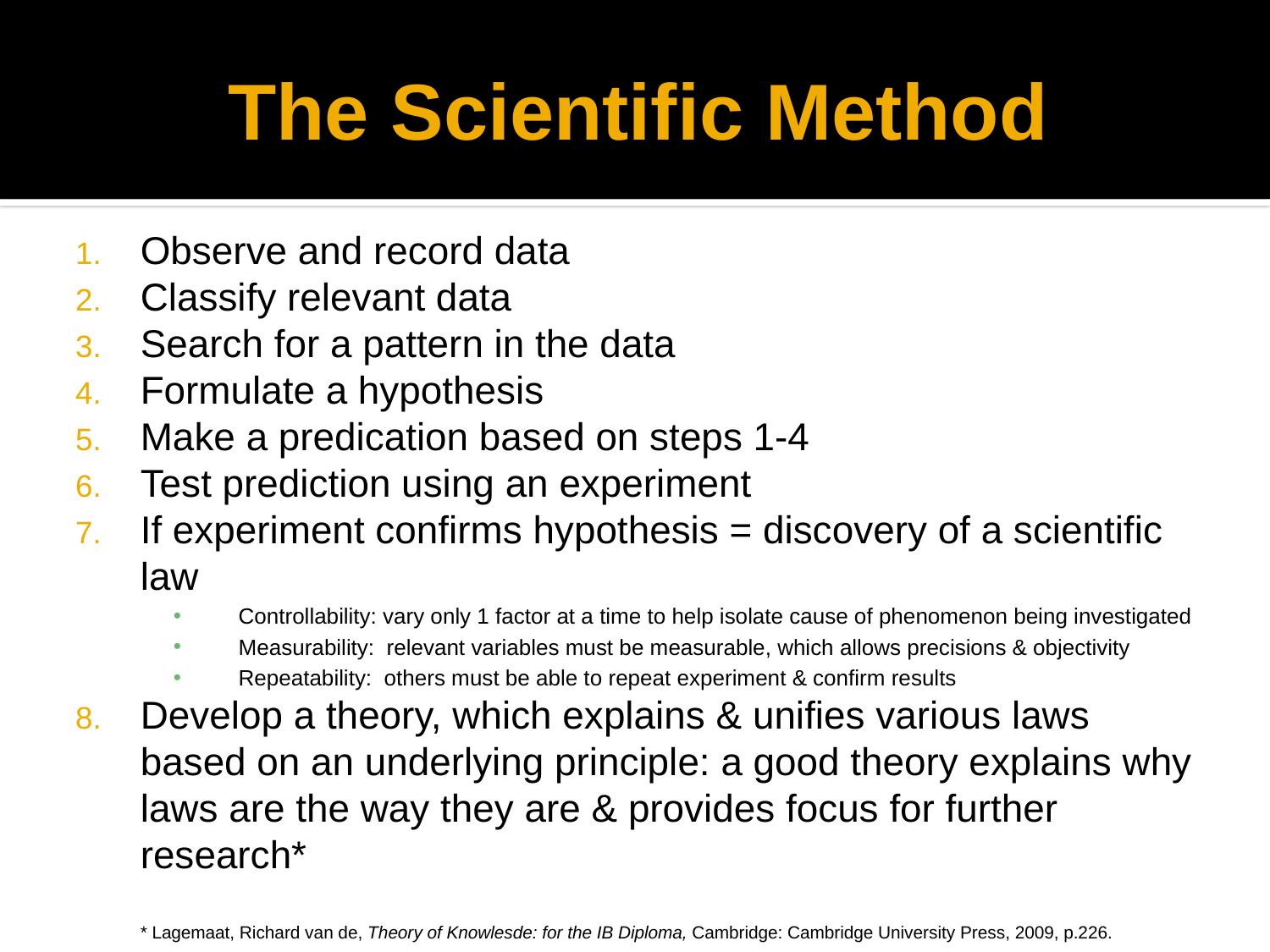

# The Scientific Method
Observe and record data
Classify relevant data
Search for a pattern in the data
Formulate a hypothesis
Make a predication based on steps 1-4
Test prediction using an experiment
If experiment confirms hypothesis = discovery of a scientific law
Controllability: vary only 1 factor at a time to help isolate cause of phenomenon being investigated
Measurability:  relevant variables must be measurable, which allows precisions & objectivity
Repeatability:  others must be able to repeat experiment & confirm results
Develop a theory, which explains & unifies various laws based on an underlying principle: a good theory explains why laws are the way they are & provides focus for further research*

	* Lagemaat, Richard van de, Theory of Knowlesde: for the IB Diploma, Cambridge: Cambridge University Press, 2009, p.226.